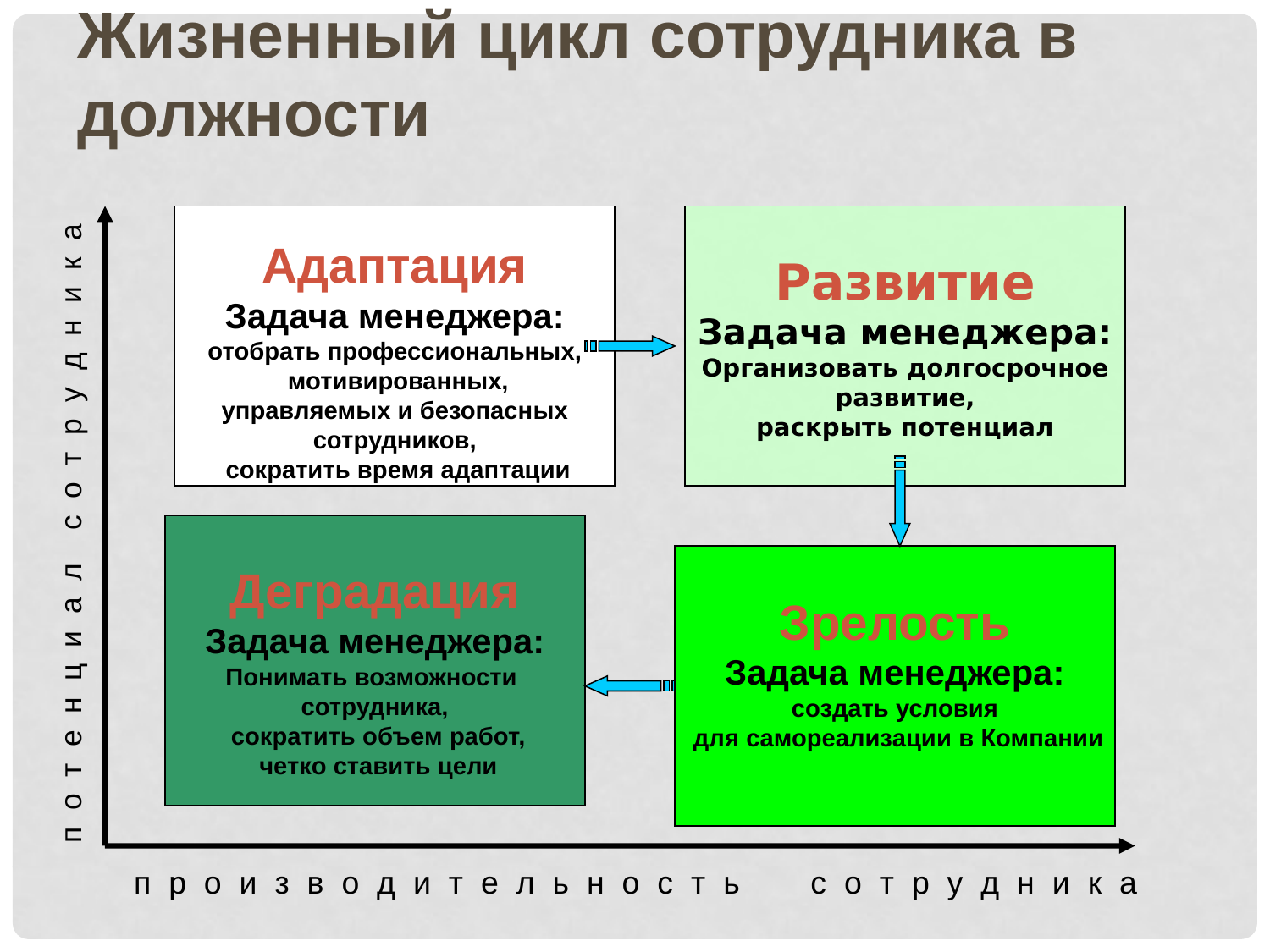

Жизненный цикл сотрудника в должности

Адаптация
Задача менеджера:
отобрать профессиональных,
 мотивированных,
 управляемых и безопасных
сотрудников,
 сократить время адаптации
Развитие
Задача менеджера:
Организовать долгосрочное
развитие,
раскрыть потенциал

п  о  т  е  н  ц  и  а  л    с  о  т  р  у  д  н  и  к  а

Деградация
Задача менеджера:
Понимать возможности
сотрудника,
 сократить объем работ,
 четко ставить цели

Зрелость
Задача менеджера:
создать условия
 для самореализации в Компании

  п  р  о  и  з  в  о  д  и  т  е  л  ь  н  о  с  т  ь        с  о  т  р  у  д  н  и  к  а